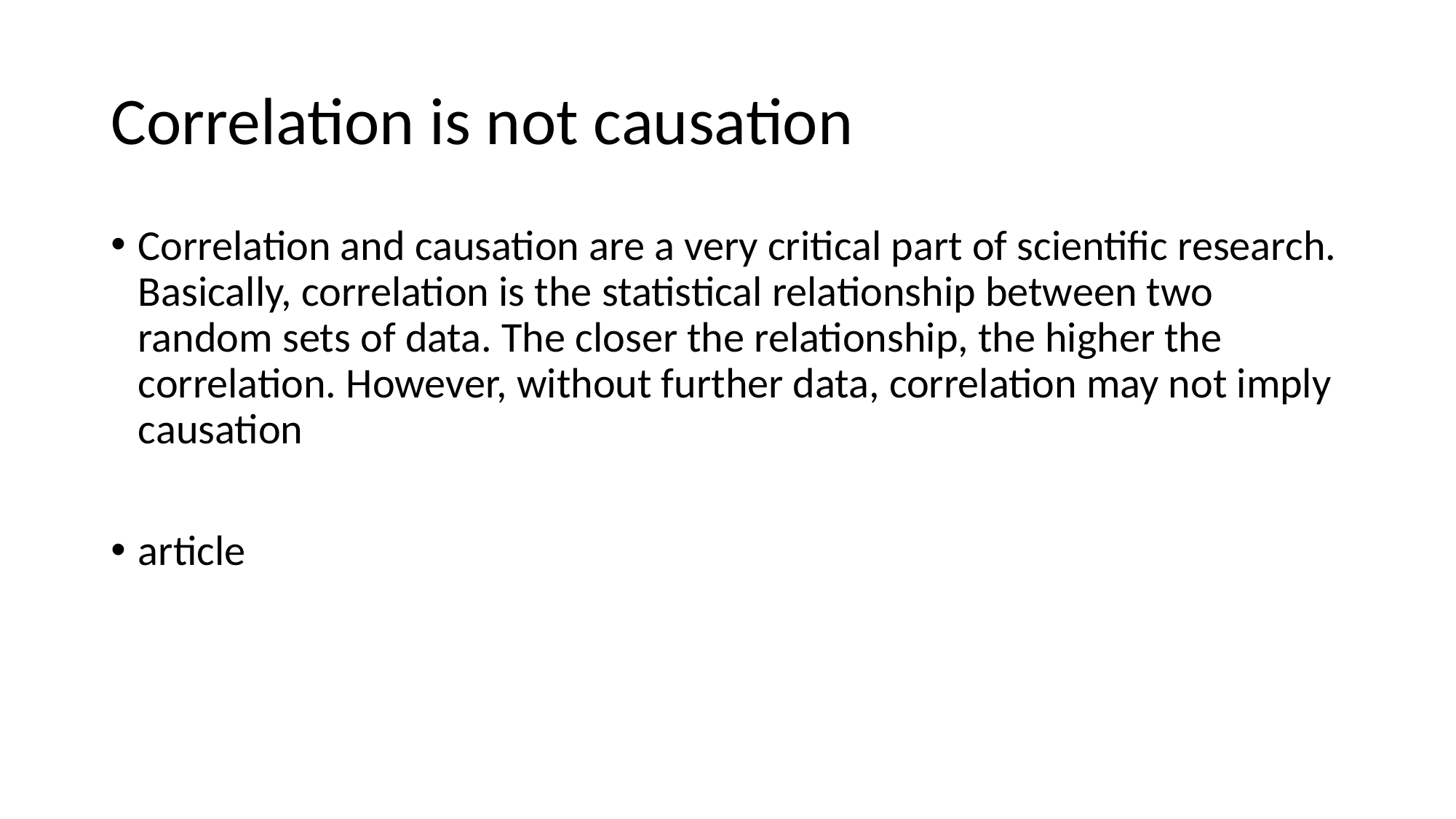

# Correlation is not causation
Correlation and causation are a very critical part of scientific research. Basically, correlation is the statistical relationship between two random sets of data. The closer the relationship, the higher the correlation. However, without further data, correlation may not imply causation

article